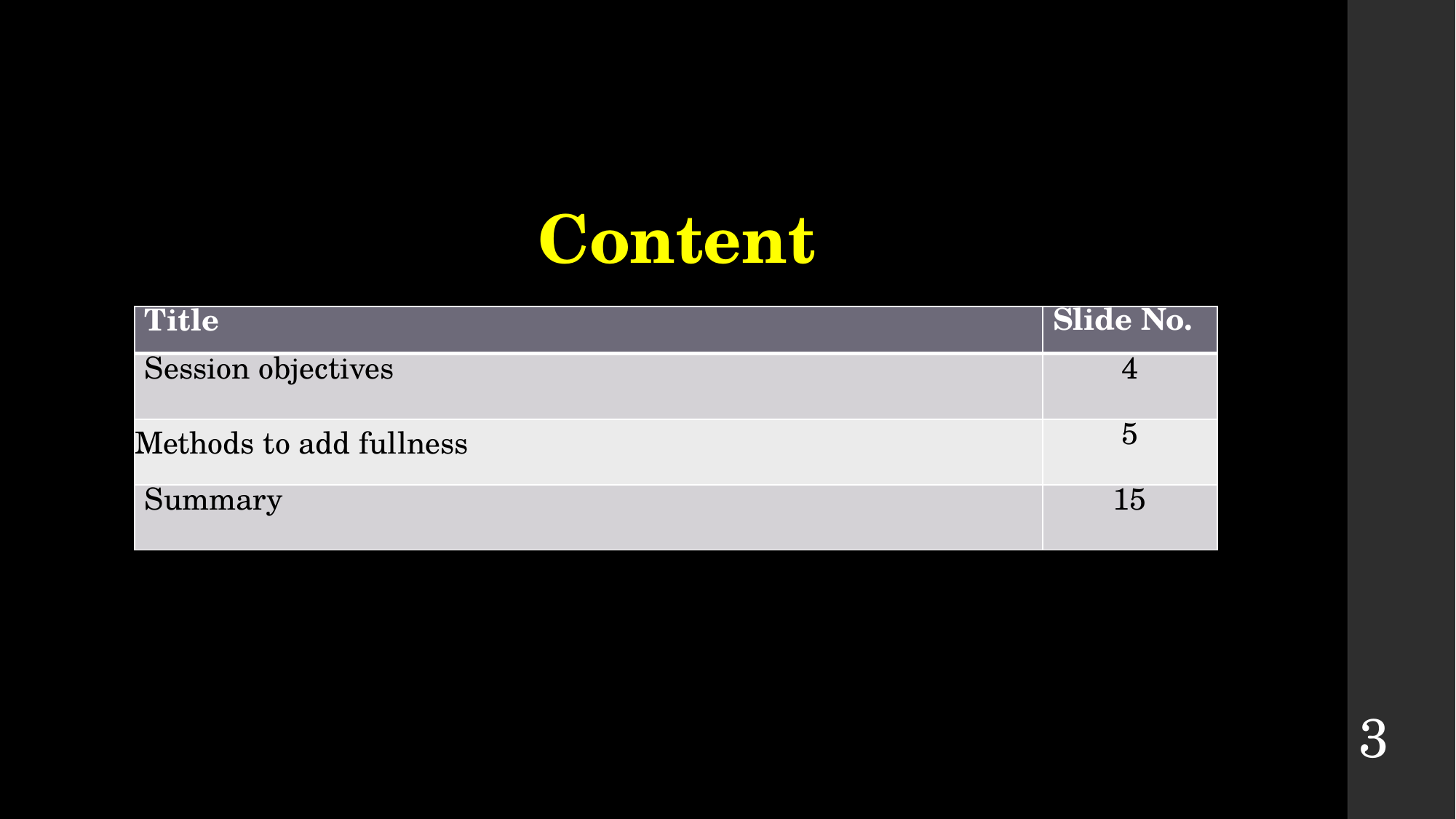

# Content
| Title | Slide No. |
| --- | --- |
| Session objectives | 4 |
| Methods to add fullness | 5 |
| Summary | 15 |
3